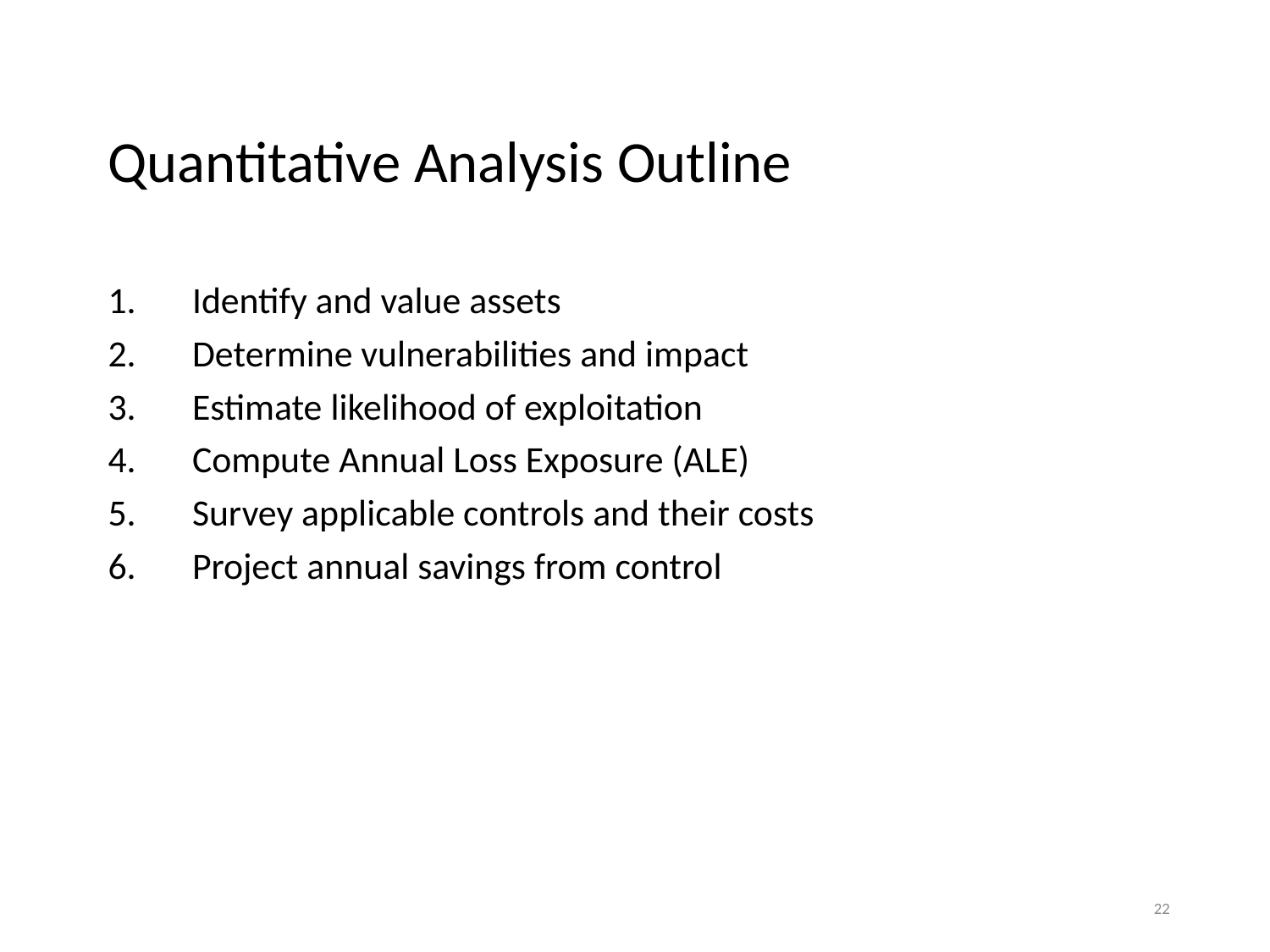

# Quantitative Analysis Outline
Identify and value assets
Determine vulnerabilities and impact
Estimate likelihood of exploitation
Compute Annual Loss Exposure (ALE)
Survey applicable controls and their costs
Project annual savings from control
22